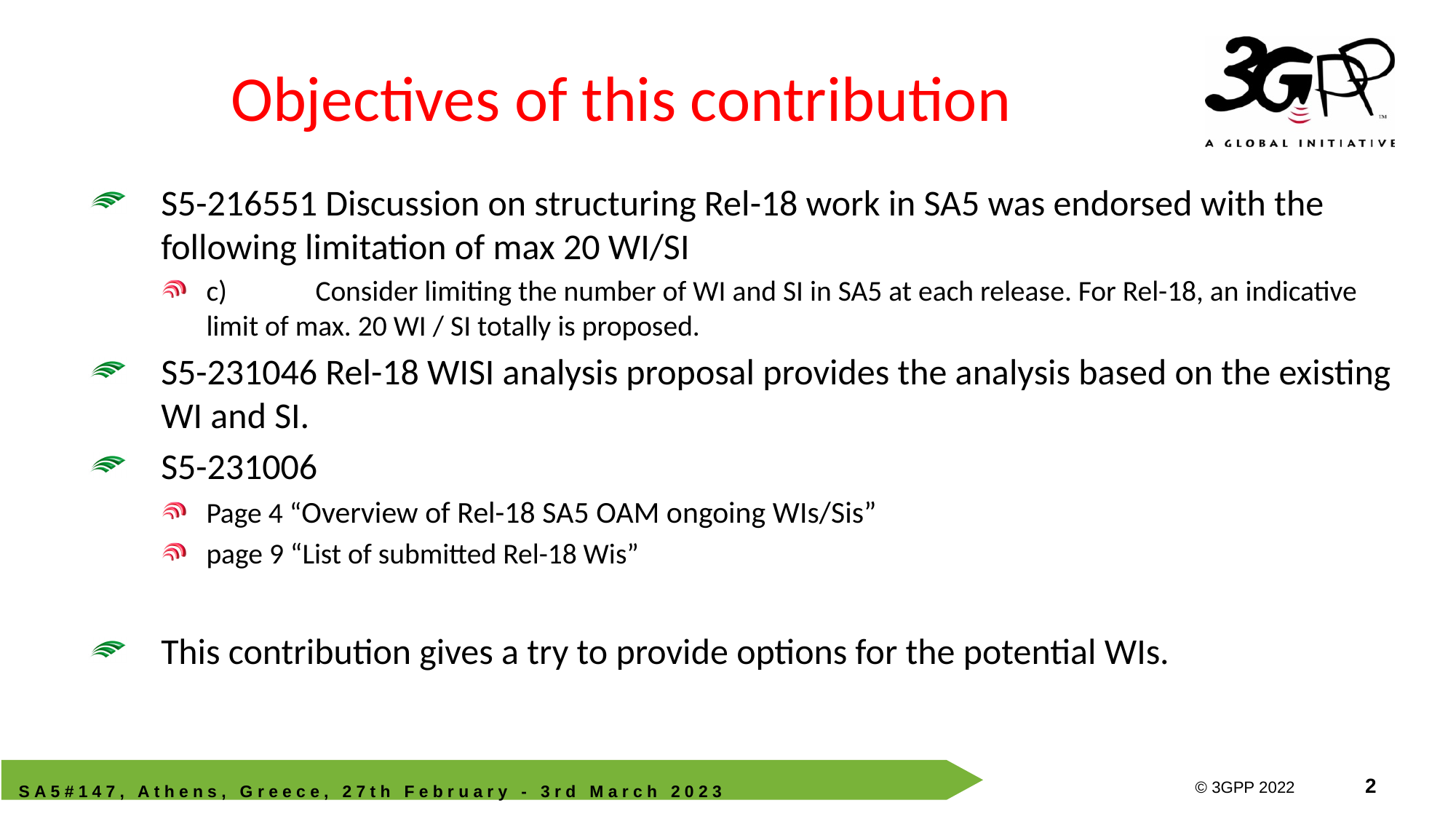

# Objectives of this contribution
S5-216551 Discussion on structuring Rel-18 work in SA5 was endorsed with the following limitation of max 20 WI/SI
c)	Consider limiting the number of WI and SI in SA5 at each release. For Rel-18, an indicative limit of max. 20 WI / SI totally is proposed.
S5-231046 Rel-18 WISI analysis proposal provides the analysis based on the existing WI and SI.
S5-231006
Page 4 “Overview of Rel-18 SA5 OAM ongoing WIs/Sis”
page 9 “List of submitted Rel-18 Wis”

This contribution gives a try to provide options for the potential WIs.